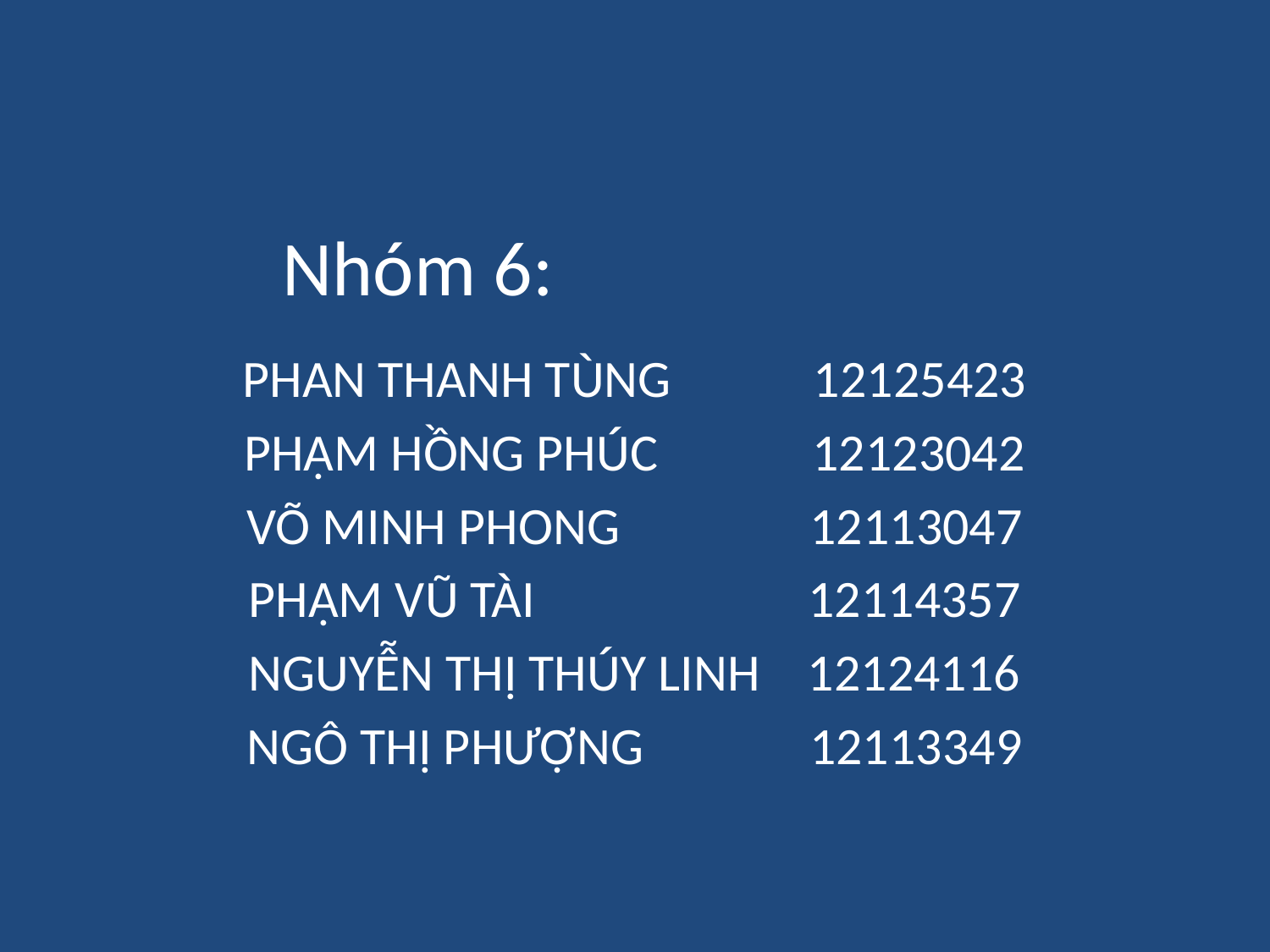

# Nhóm 6:
PHAN THANH TÙNG            12125423
PHẠM HỒNG PHÚC             12123042
VÕ MINH PHONG                12113047
PHẠM VŨ TÀI                       12114357
NGUYỄN THỊ THÚY LINH    12124116
NGÔ THỊ PHƯỢNG              12113349